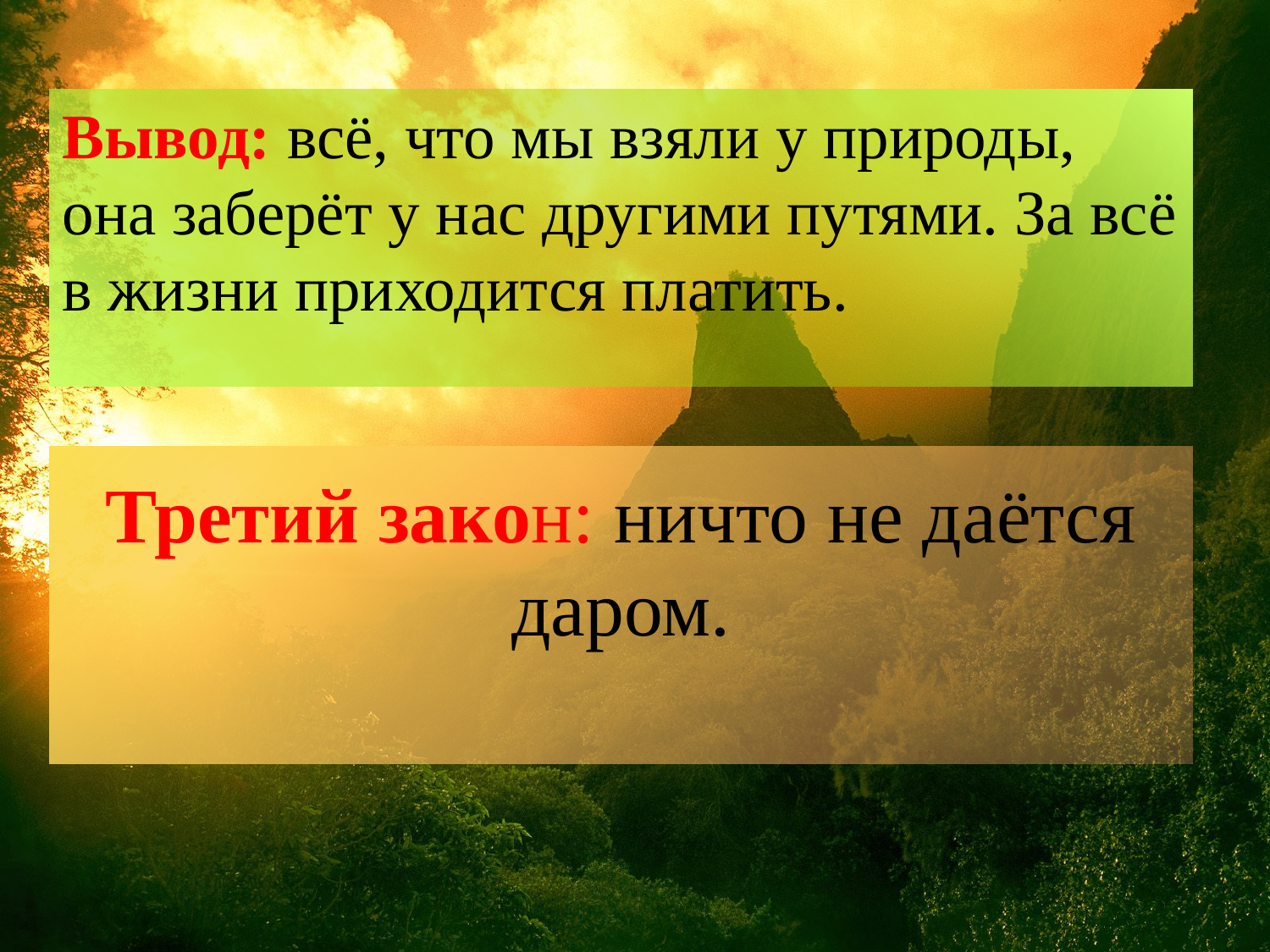

Вывод: всё, что мы взяли у природы, она заберёт у нас другими путями. За всё в жизни приходится платить.
# Третий закон: ничто не даётся даром.